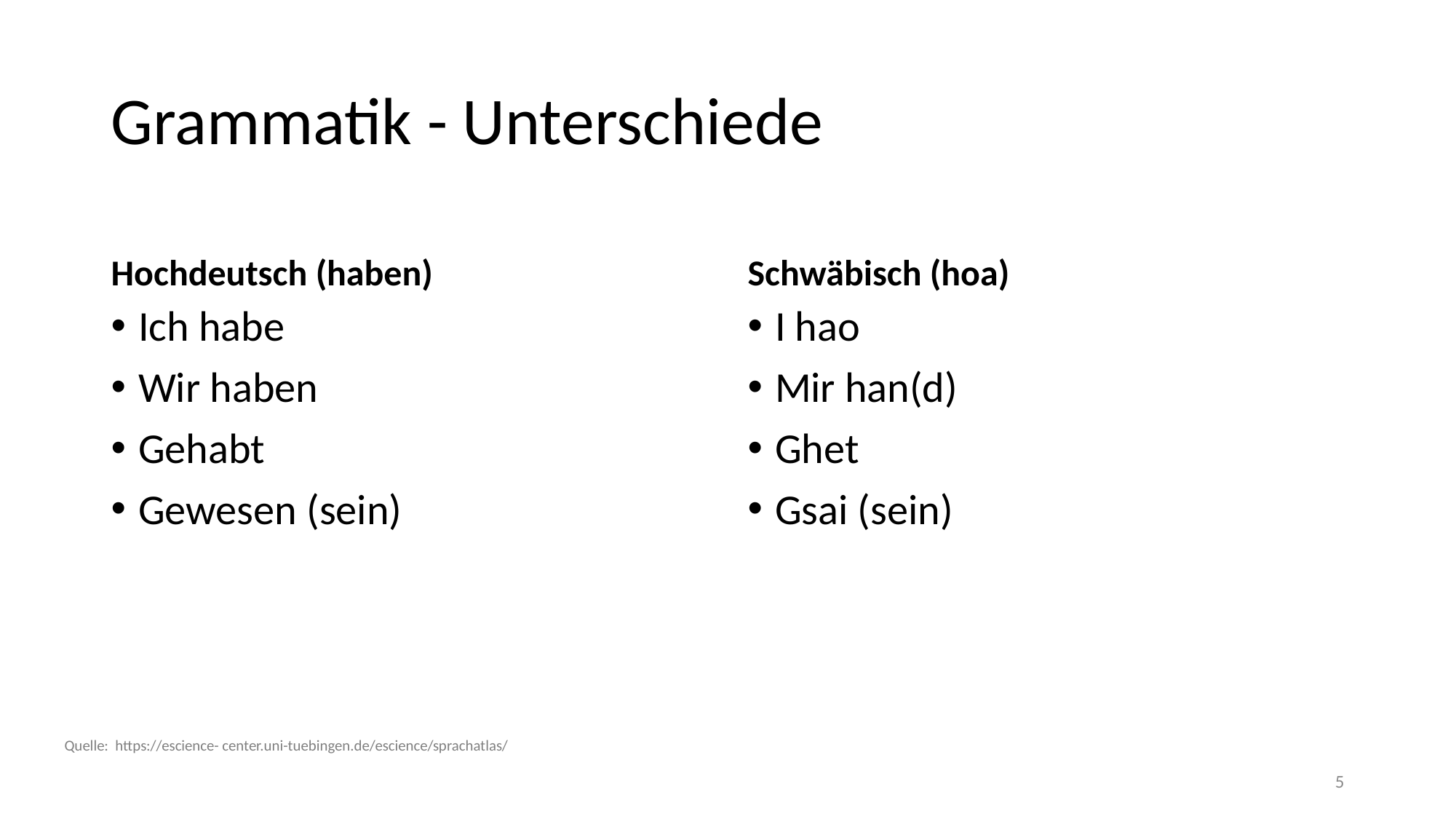

# Grammatik - Unterschiede
Hochdeutsch (haben)
Schwäbisch (hoa)
Ich habe
Wir haben
Gehabt
Gewesen (sein)
I hao
Mir han(d)
Ghet
Gsai (sein)
Quelle:  https://escience- center.uni-tuebingen.de/escience/sprachatlas/
5